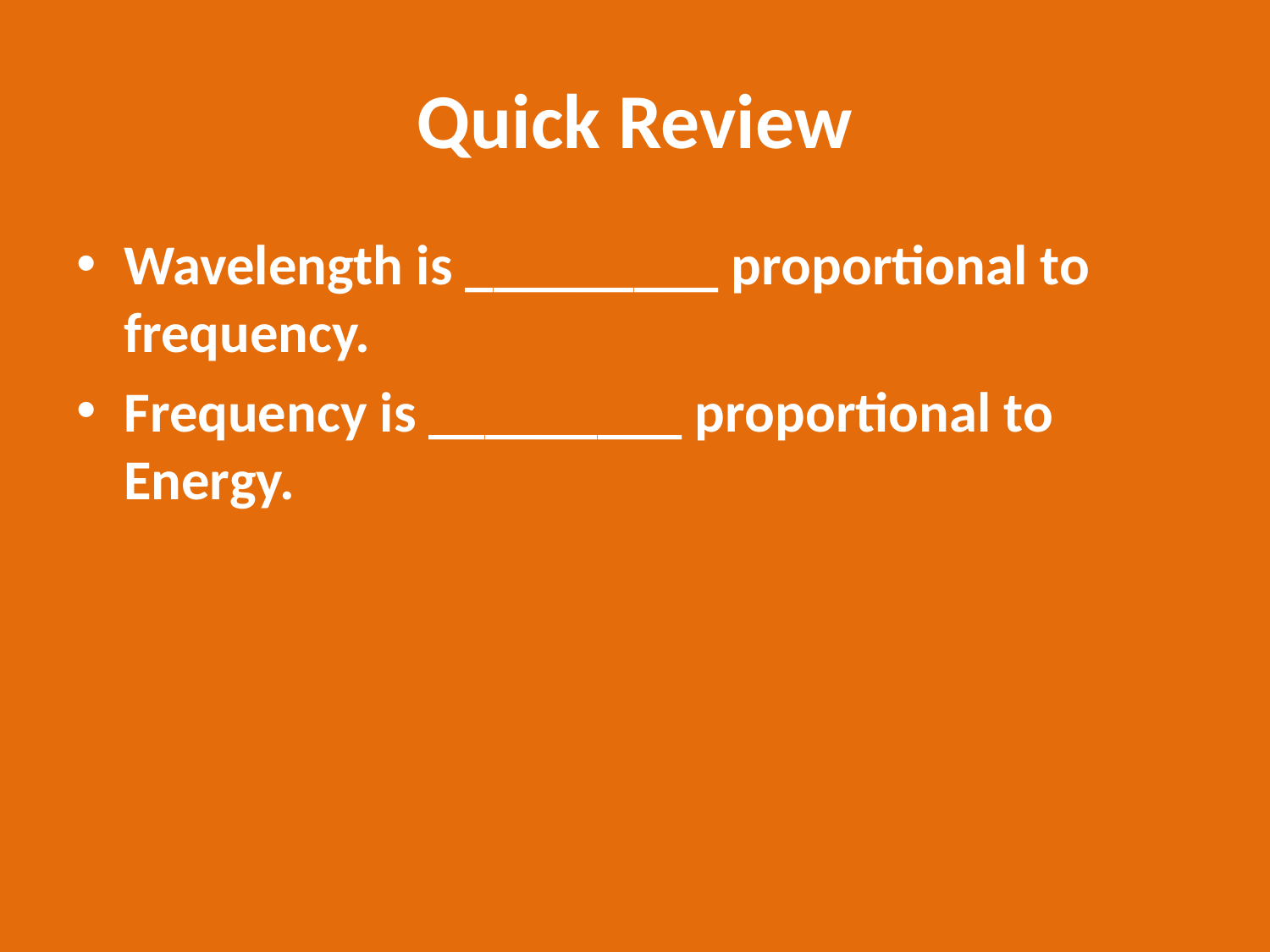

# Quick Review
Wavelength is _________ proportional to frequency.
Frequency is _________ proportional to Energy.